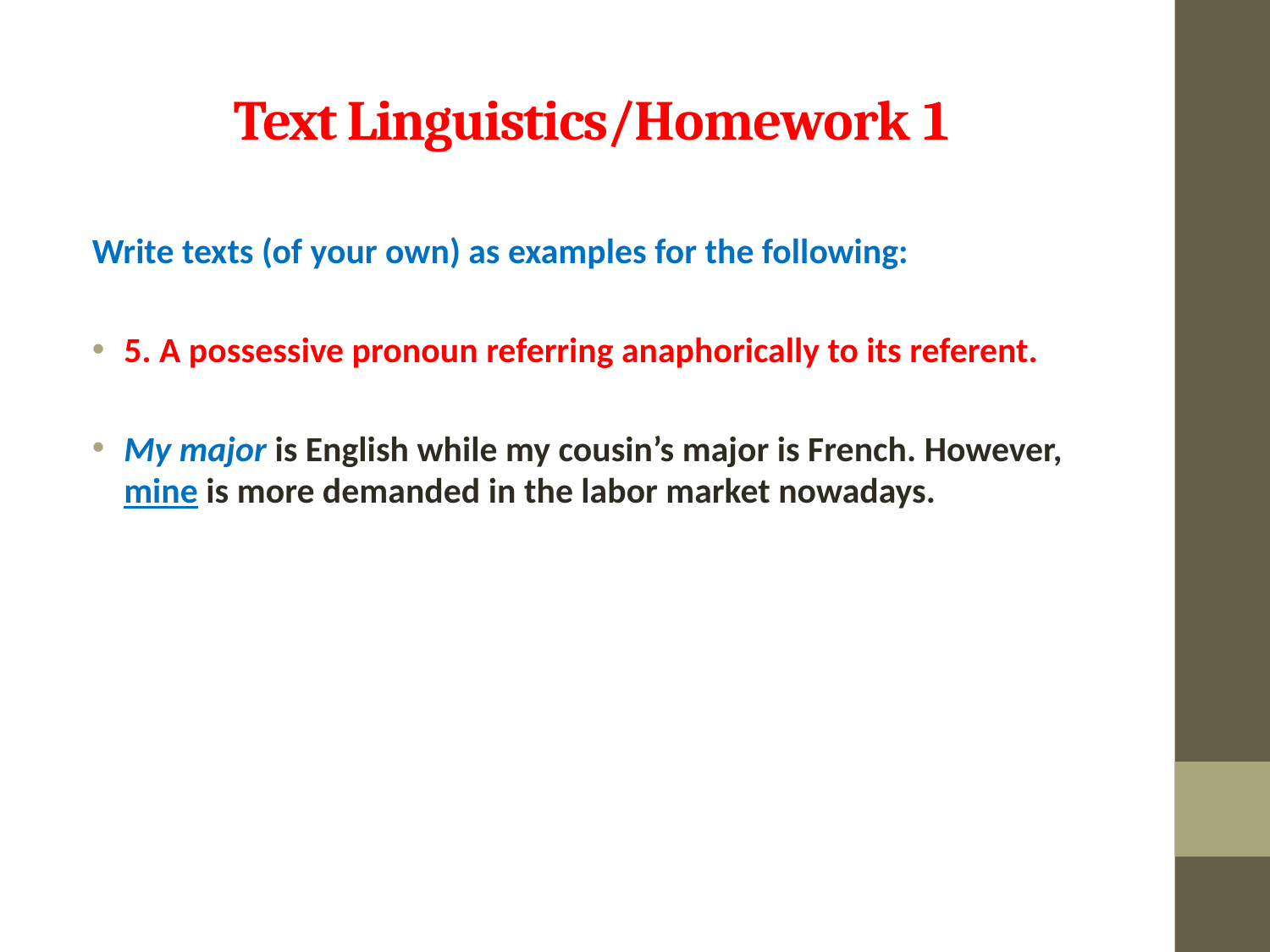

# Text Linguistics/Homework 1
Write texts (of your own) as examples for the following:

5. A possessive pronoun referring anaphorically to its referent.

My major is English while my cousin’s major is French. However,  mine is more demanded in the labor market nowadays.